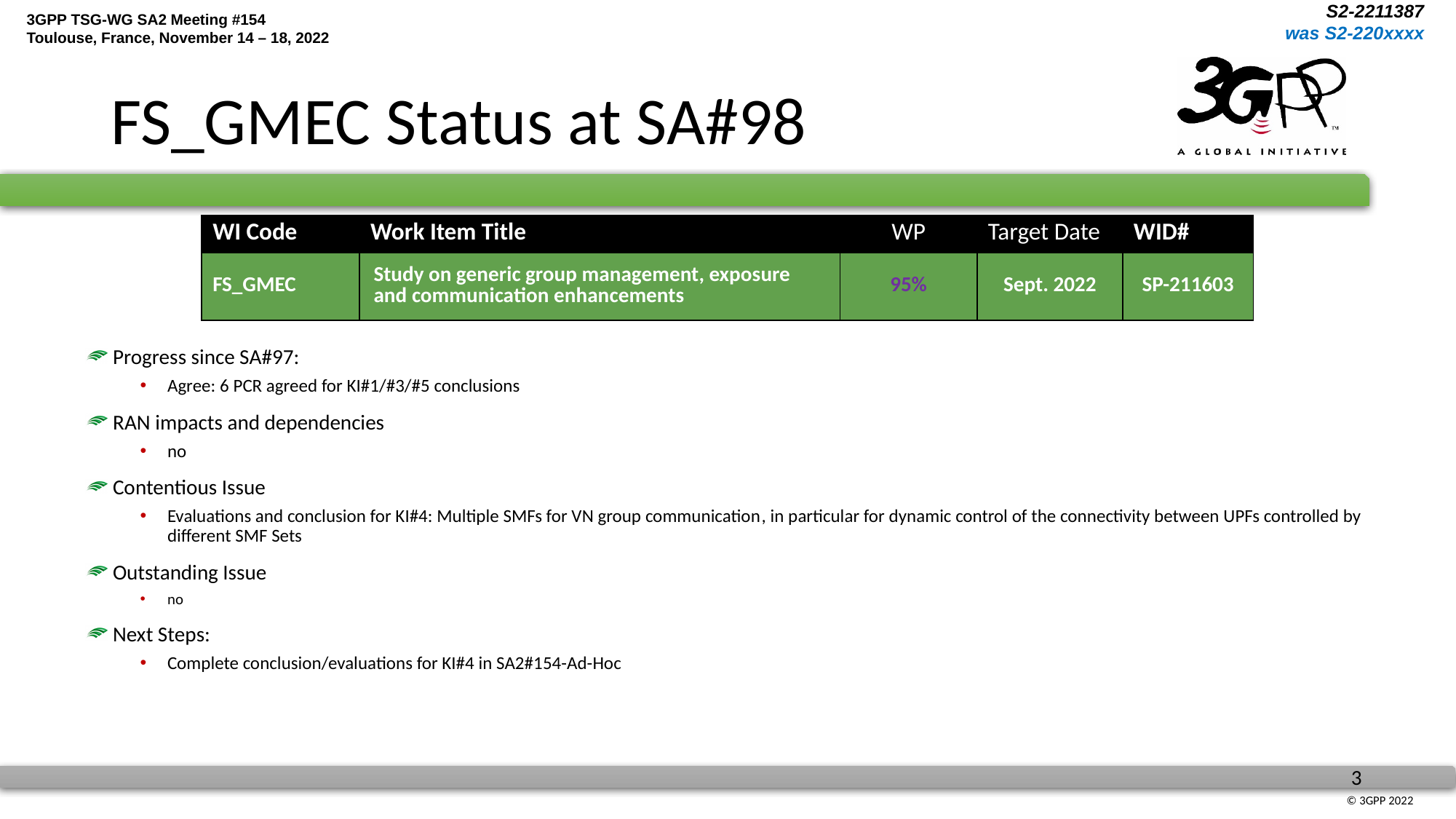

# FS_GMEC Status at SA#98
| WI Code | Work Item Title | WP | Target Date | WID# |
| --- | --- | --- | --- | --- |
| FS\_GMEC | Study on generic group management, exposure and communication enhancements | 95% | Sept. 2022 | SP-211603 |
Progress since SA#97:
Agree: 6 PCR agreed for KI#1/#3/#5 conclusions
RAN impacts and dependencies
no
Contentious Issue
Evaluations and conclusion for KI#4: Multiple SMFs for VN group communication, in particular for dynamic control of the connectivity between UPFs controlled by different SMF Sets
Outstanding Issue
no
Next Steps:
Complete conclusion/evaluations for KI#4 in SA2#154-Ad-Hoc